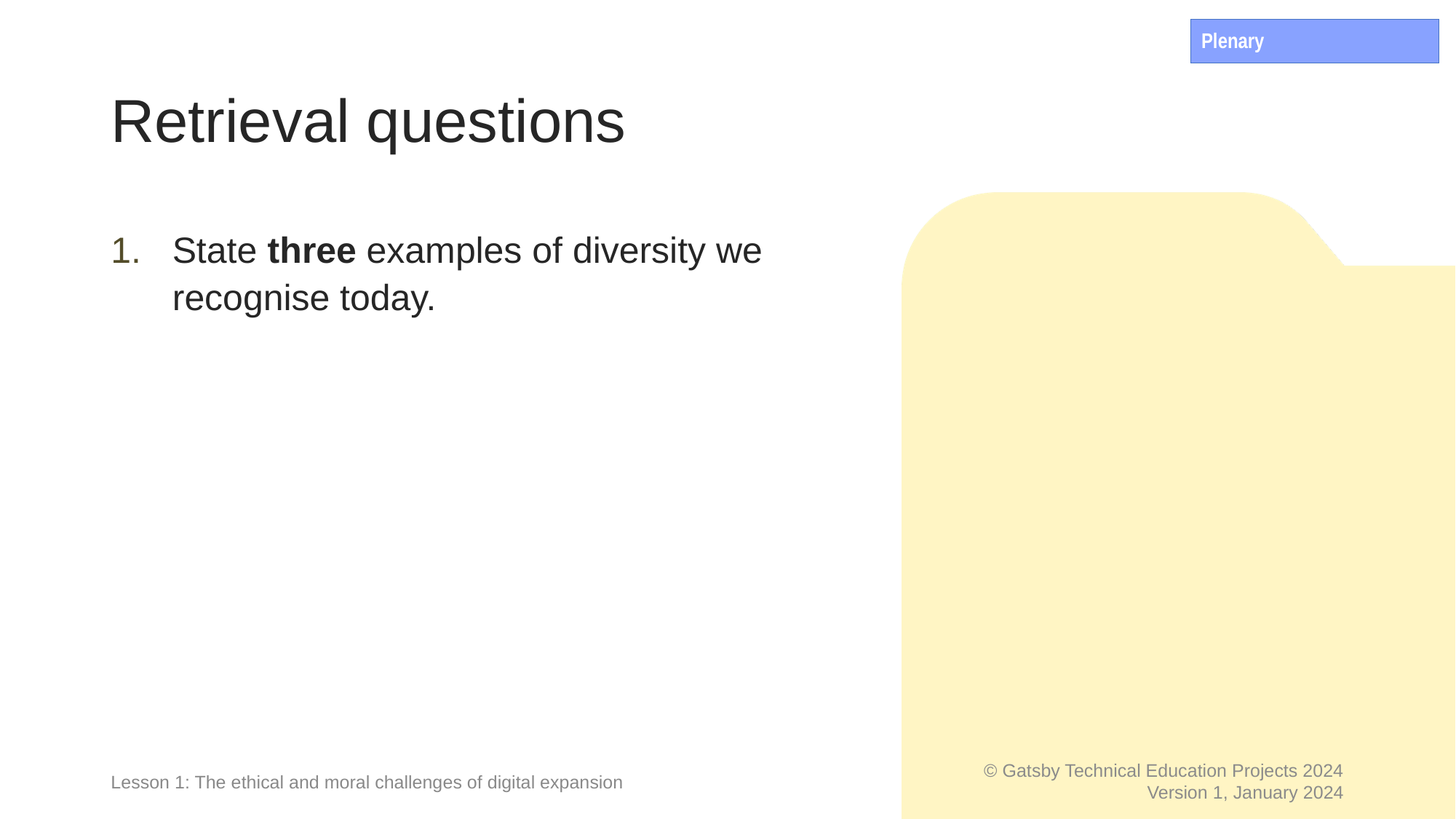

Plenary
# Retrieval questions
State three examples of diversity we recognise today.
Lesson 1: The ethical and moral challenges of digital expansion